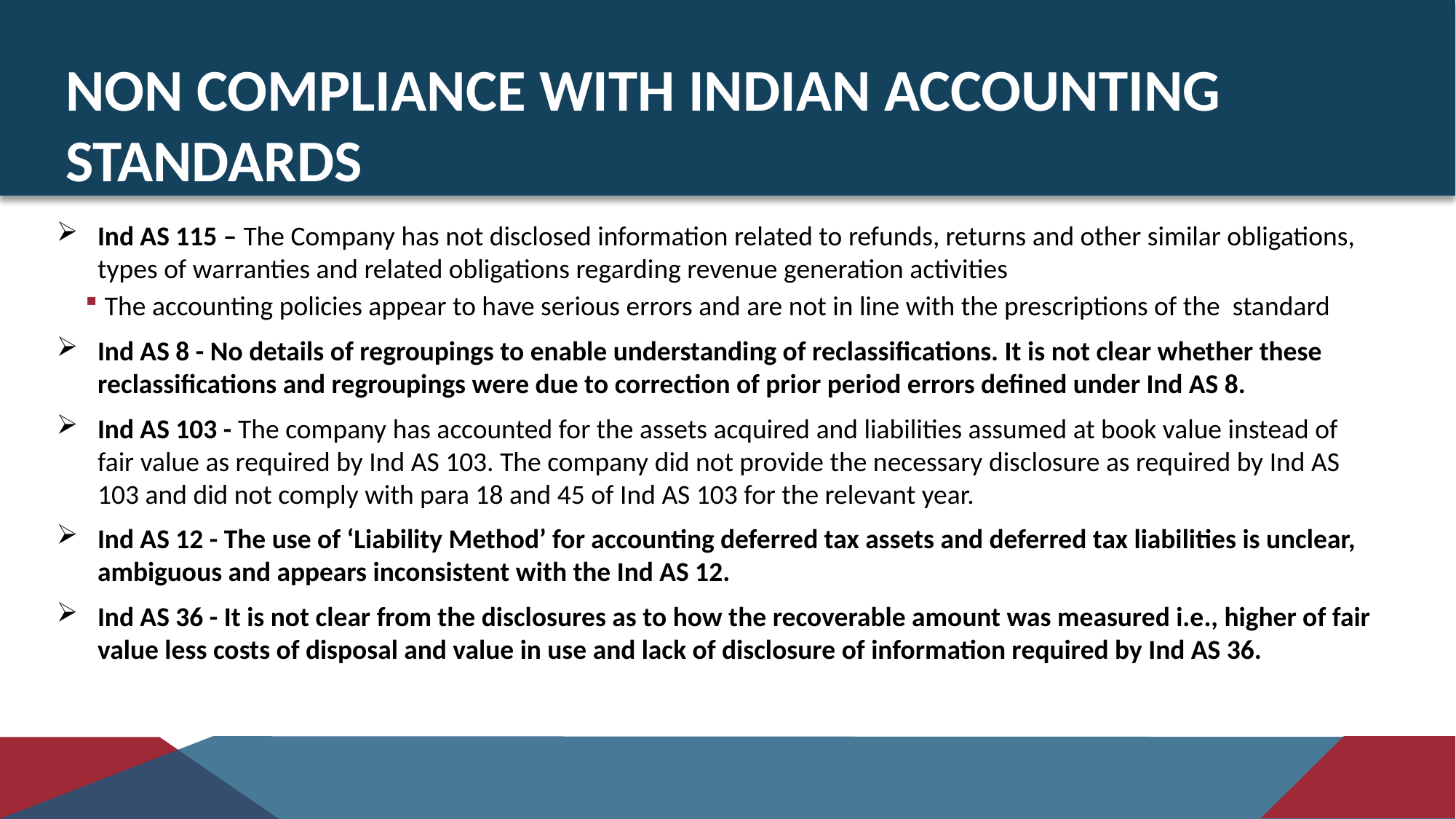

# Non compliance with Indian Accounting Standards
Ind AS 115 – The Company has not disclosed information related to refunds, returns and other similar obligations, types of warranties and related obligations regarding revenue generation activities
The accounting policies appear to have serious errors and are not in line with the prescriptions of the  standard
Ind AS 8 - No details of regroupings to enable understanding of reclassifications. It is not clear whether these reclassifications and regroupings were due to correction of prior period errors defined under Ind AS 8.
Ind AS 103 - The company has accounted for the assets acquired and liabilities assumed at book value instead of fair value as required by Ind AS 103. The company did not provide the necessary disclosure as required by Ind AS 103 and did not comply with para 18 and 45 of Ind AS 103 for the relevant year.
Ind AS 12 - The use of ‘Liability Method’ for accounting deferred tax assets and deferred tax liabilities is unclear, ambiguous and appears inconsistent with the Ind AS 12.
Ind AS 36 - It is not clear from the disclosures as to how the recoverable amount was measured i.e., higher of fair value less costs of disposal and value in use and lack of disclosure of information required by Ind AS 36.